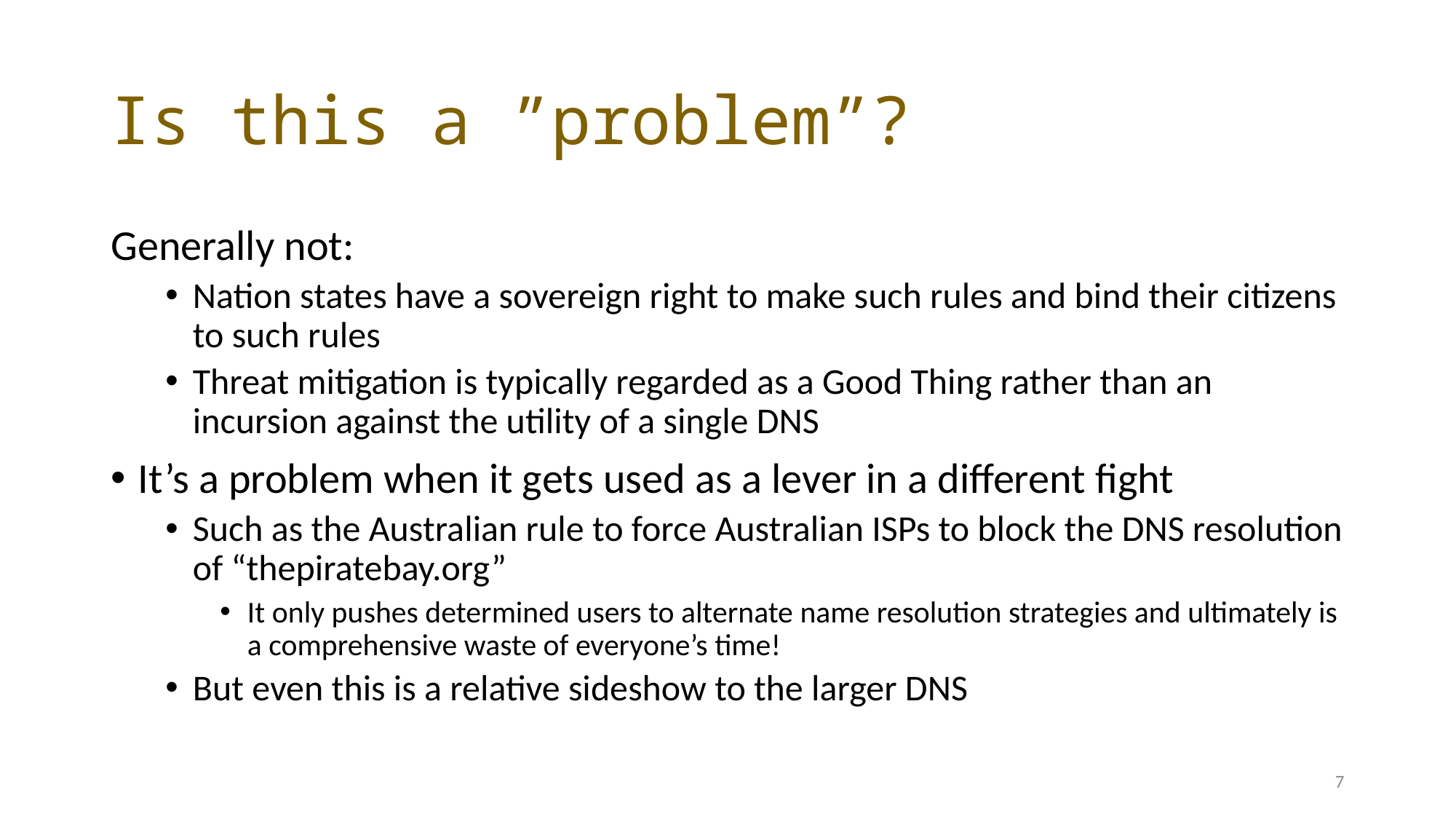

# Is this a ”problem”?
Generally not:
Nation states have a sovereign right to make such rules and bind their citizens to such rules
Threat mitigation is typically regarded as a Good Thing rather than an incursion against the utility of a single DNS
It’s a problem when it gets used as a lever in a different fight
Such as the Australian rule to force Australian ISPs to block the DNS resolution of “thepiratebay.org”
It only pushes determined users to alternate name resolution strategies and ultimately is a comprehensive waste of everyone’s time!
But even this is a relative sideshow to the larger DNS
7